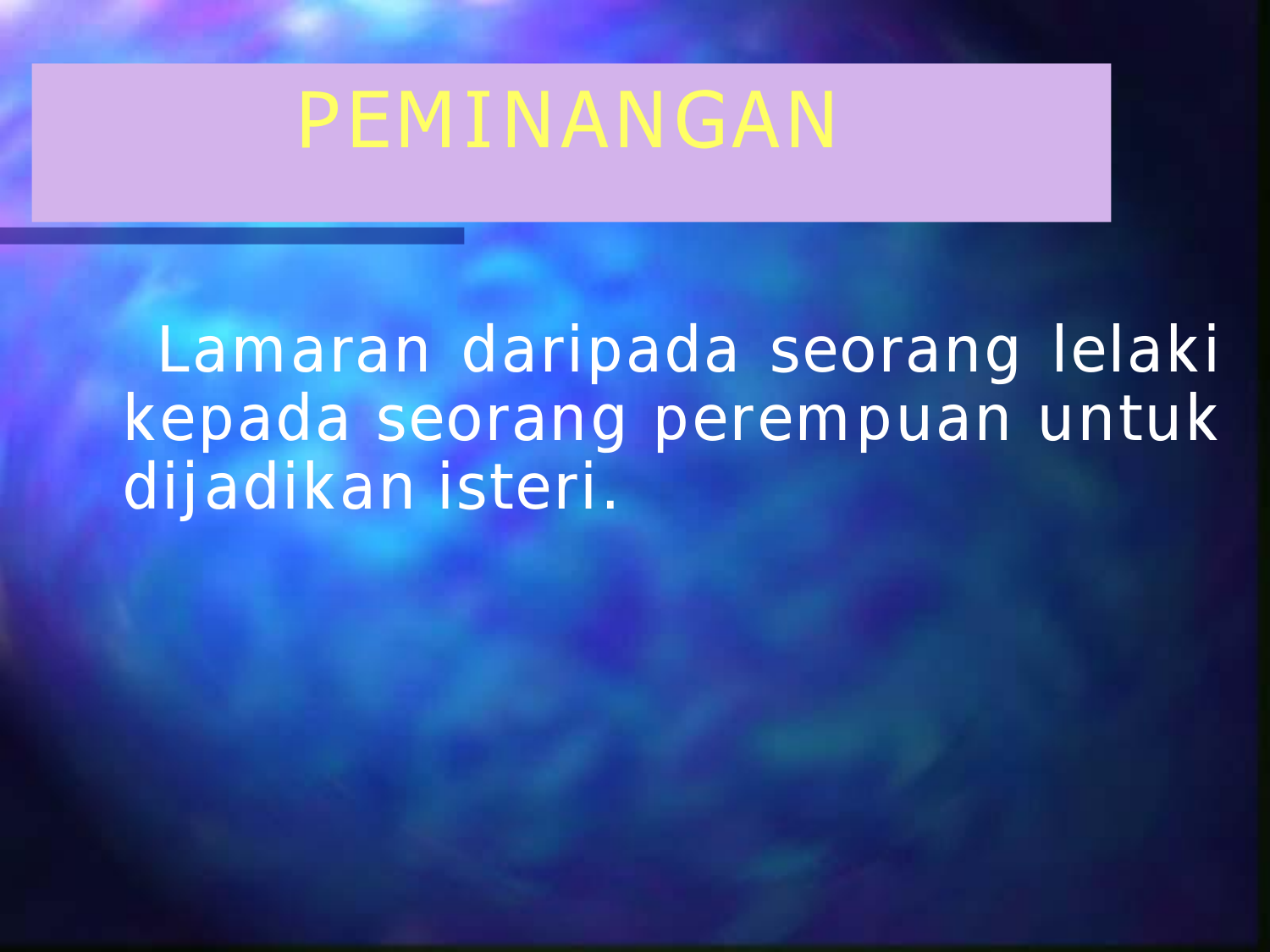

# PEMINANGAN

   Lamaran daripada seorang lelaki kepada seorang perempuan untuk dijadikan isteri.